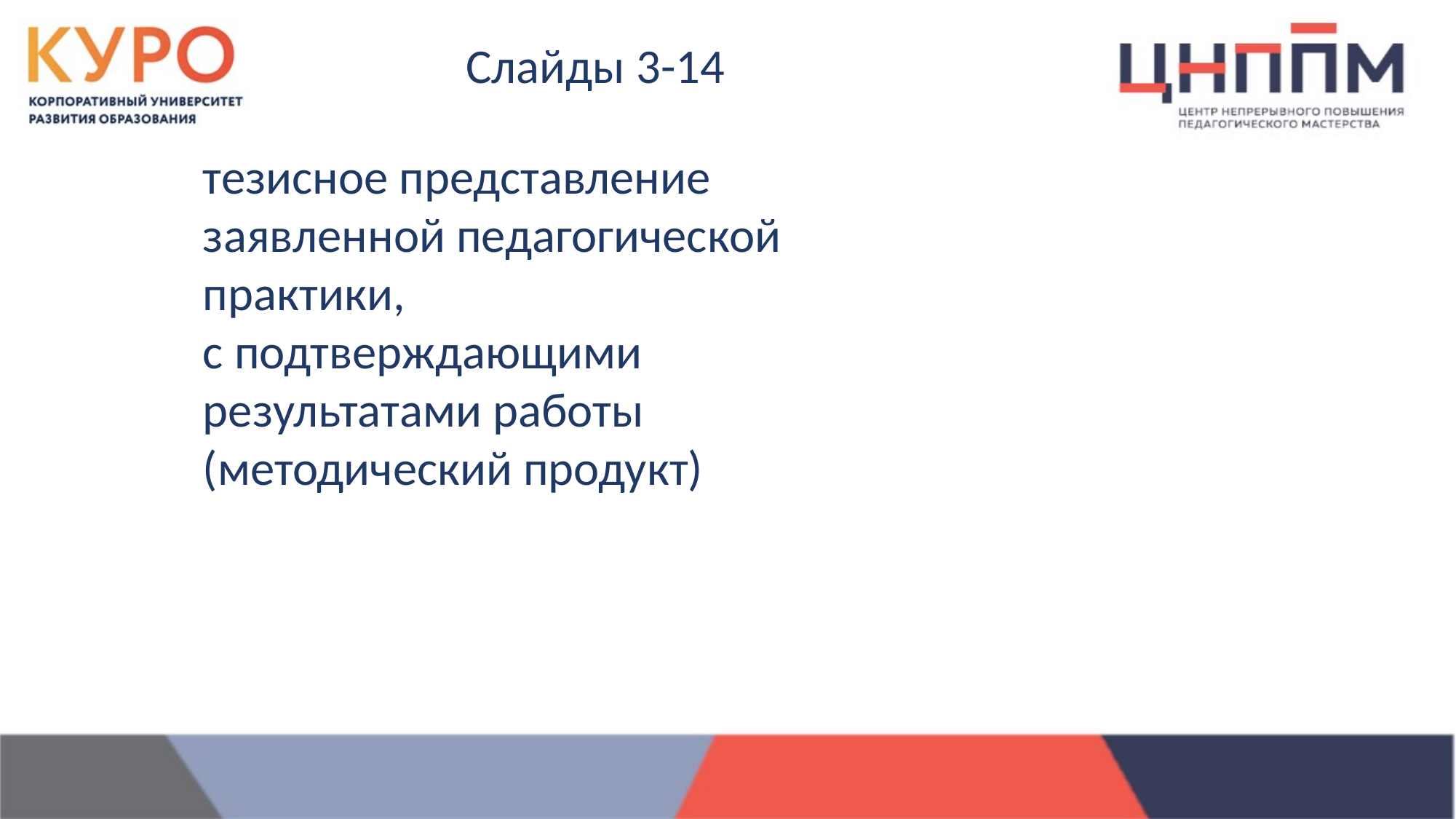

Слайды 3-14
тезисное представление заявленной педагогической практики,
с подтверждающими результатами работы (методический продукт)